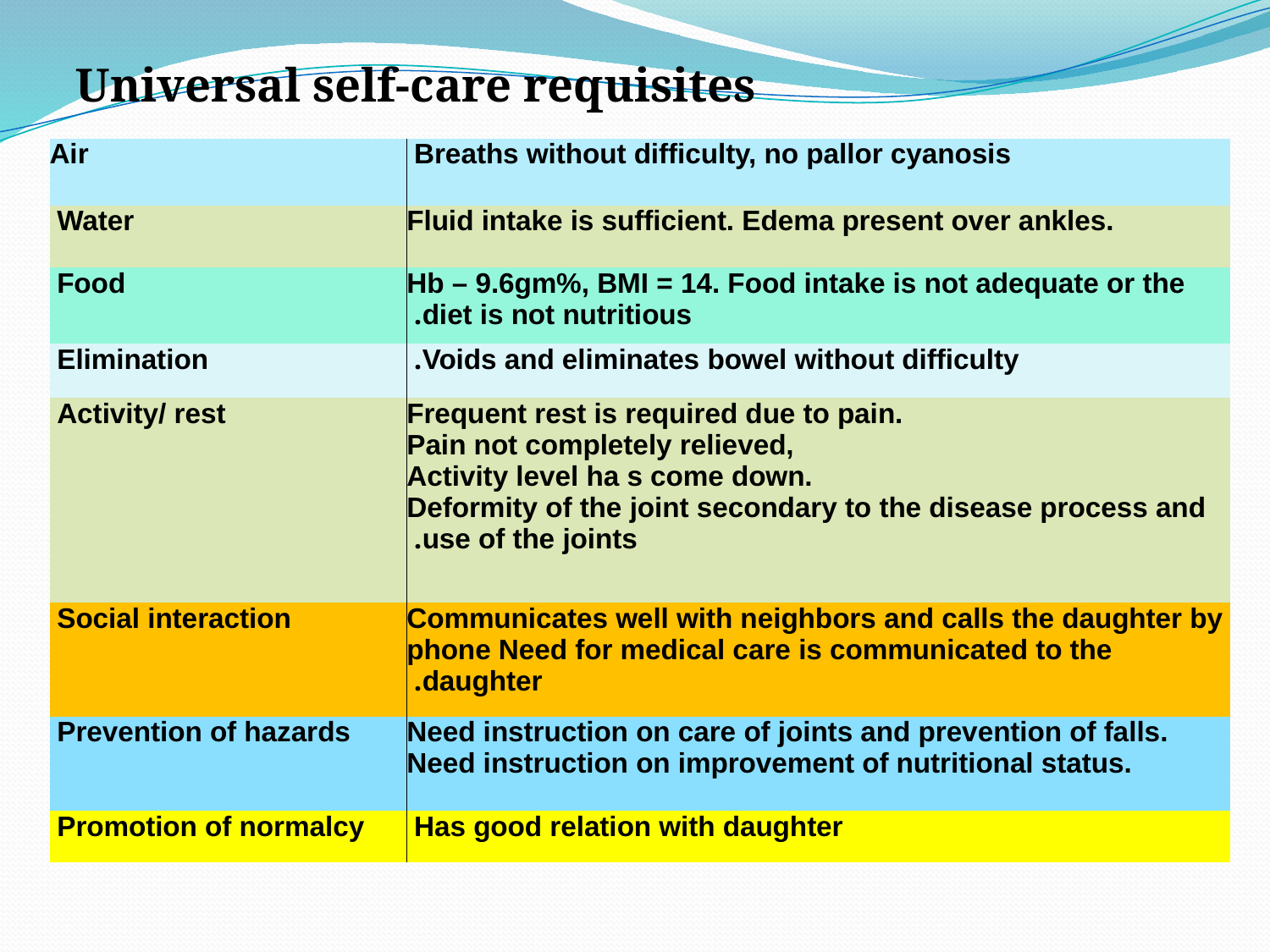

Universal self-care requisites

| Air | Breaths without difficulty, no pallor cyanosis |
| --- | --- |
| Water | Fluid intake is sufficient. Edema present over ankles. |
| Food | Hb – 9.6gm%, BMI = 14. Food intake is not adequate or the diet is not nutritious. |
| Elimination | Voids and eliminates bowel without difficulty. |
| Activity/ rest | Frequent rest is required due to pain. Pain not completely relieved, Activity level ha s come down. Deformity of the joint secondary to the disease process and use of the joints. |
| Social interaction | Communicates well with neighbors and calls the daughter by phone Need for medical care is communicated to the daughter. |
| Prevention of hazards | Need instruction on care of joints and prevention of falls.  Need instruction on improvement of nutritional status. |
| Promotion of normalcy | Has good relation with daughter |